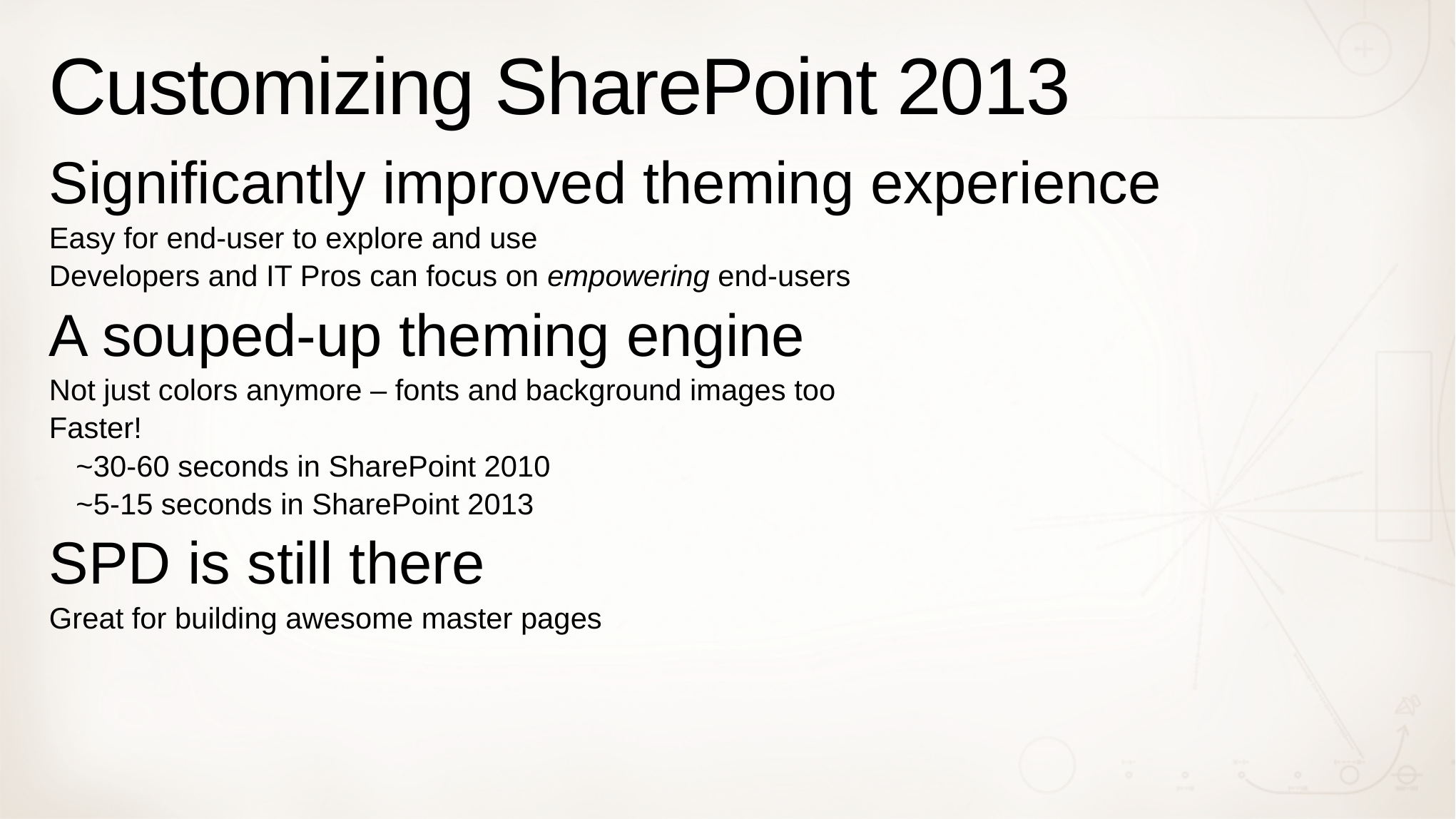

# Customizing SharePoint 2013
Significantly improved theming experience
Easy for end-user to explore and use
Developers and IT Pros can focus on empowering end-users
A souped-up theming engine
Not just colors anymore – fonts and background images too
Faster!
~30-60 seconds in SharePoint 2010
~5-15 seconds in SharePoint 2013
SPD is still there
Great for building awesome master pages